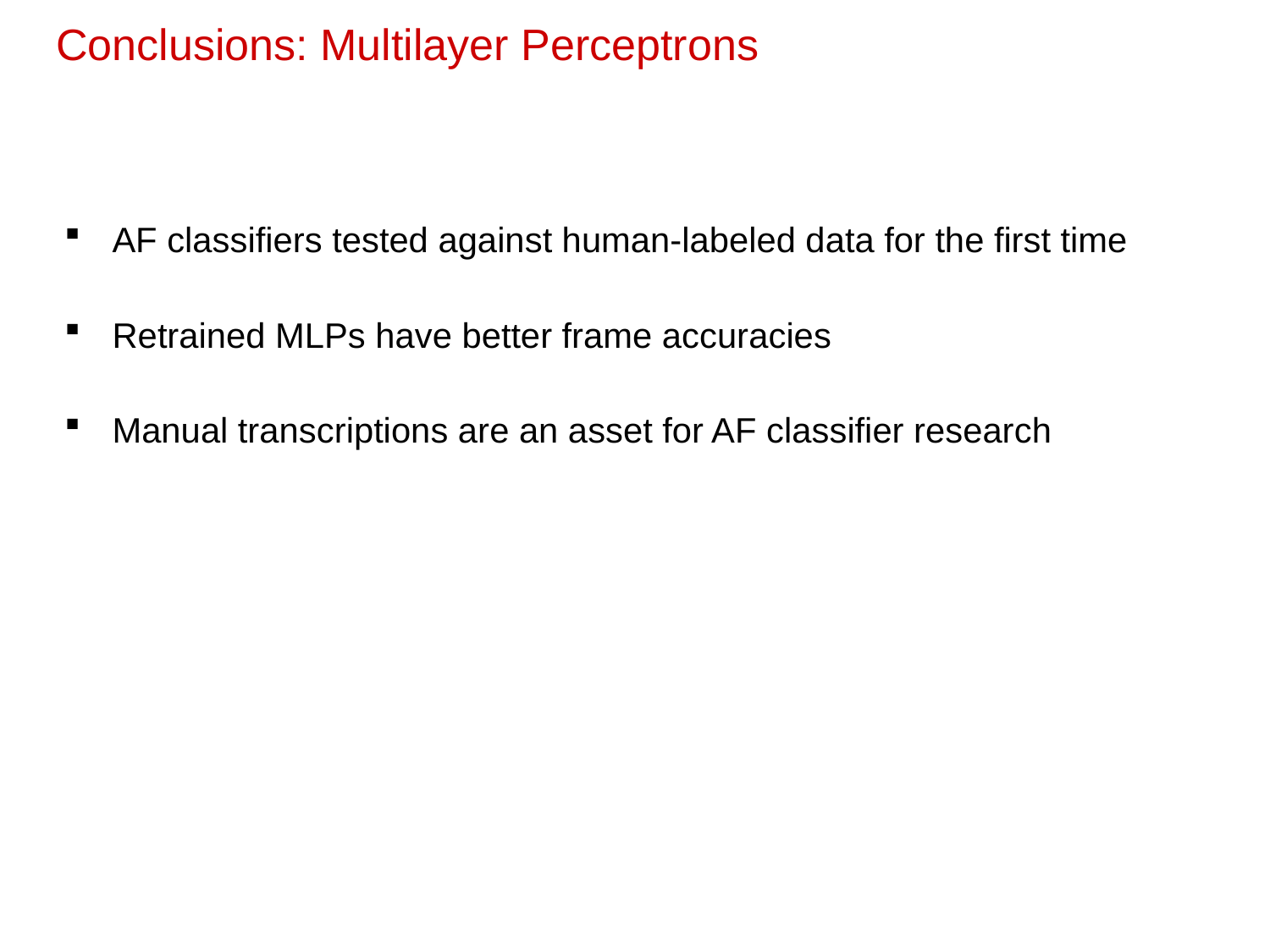

Conclusions: Multilayer Perceptrons
AF classifiers tested against human-labeled data for the first time
Retrained MLPs have better frame accuracies
Manual transcriptions are an asset for AF classifier research